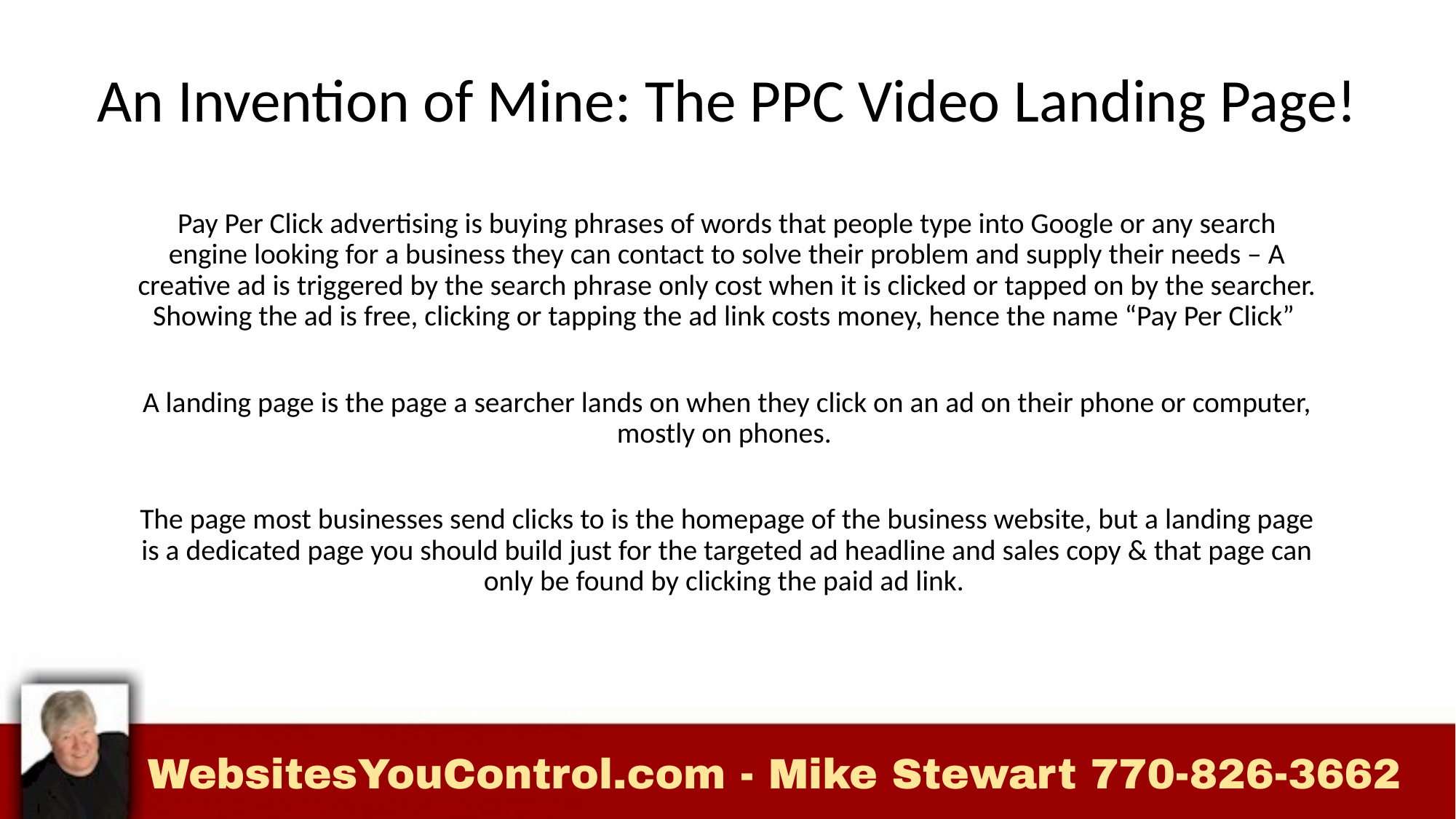

# An Invention of Mine: The PPC Video Landing Page!
Pay Per Click advertising is buying phrases of words that people type into Google or any search engine looking for a business they can contact to solve their problem and supply their needs – A creative ad is triggered by the search phrase only cost when it is clicked or tapped on by the searcher. Showing the ad is free, clicking or tapping the ad link costs money, hence the name “Pay Per Click”

A landing page is the page a searcher lands on when they click on an ad on their phone or computer, mostly on phones.

The page most businesses send clicks to is the homepage of the business website, but a landing page is a dedicated page you should build just for the targeted ad headline and sales copy & that page can only be found by clicking the paid ad link.
WebsitesYouControl.com - Mike Stewart 770-826-3662